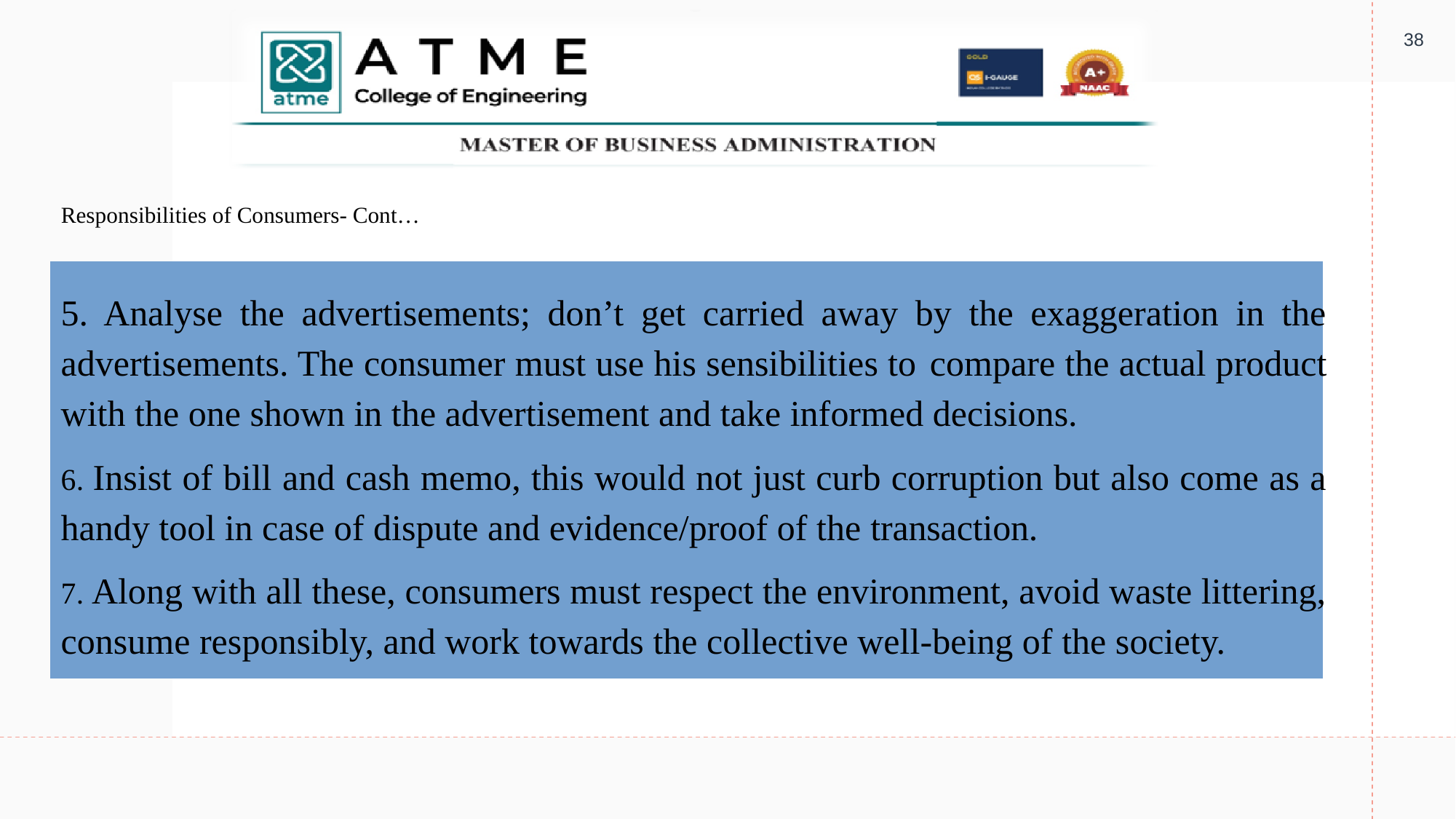

38
# Responsibilities of Consumers- Cont…

5. Analyse the advertisements; don’t get carried away by the exaggeration in the advertisements. The consumer must use his sensibilities to compare the actual product with the one shown in the advertisement and take informed decisions.
6. Insist of bill and cash memo, this would not just curb corruption but also come as a handy tool in case of dispute and evidence/proof of the transaction.
7. Along with all these, consumers must respect the environment, avoid waste littering, consume responsibly, and work towards the collective well-being of the society.